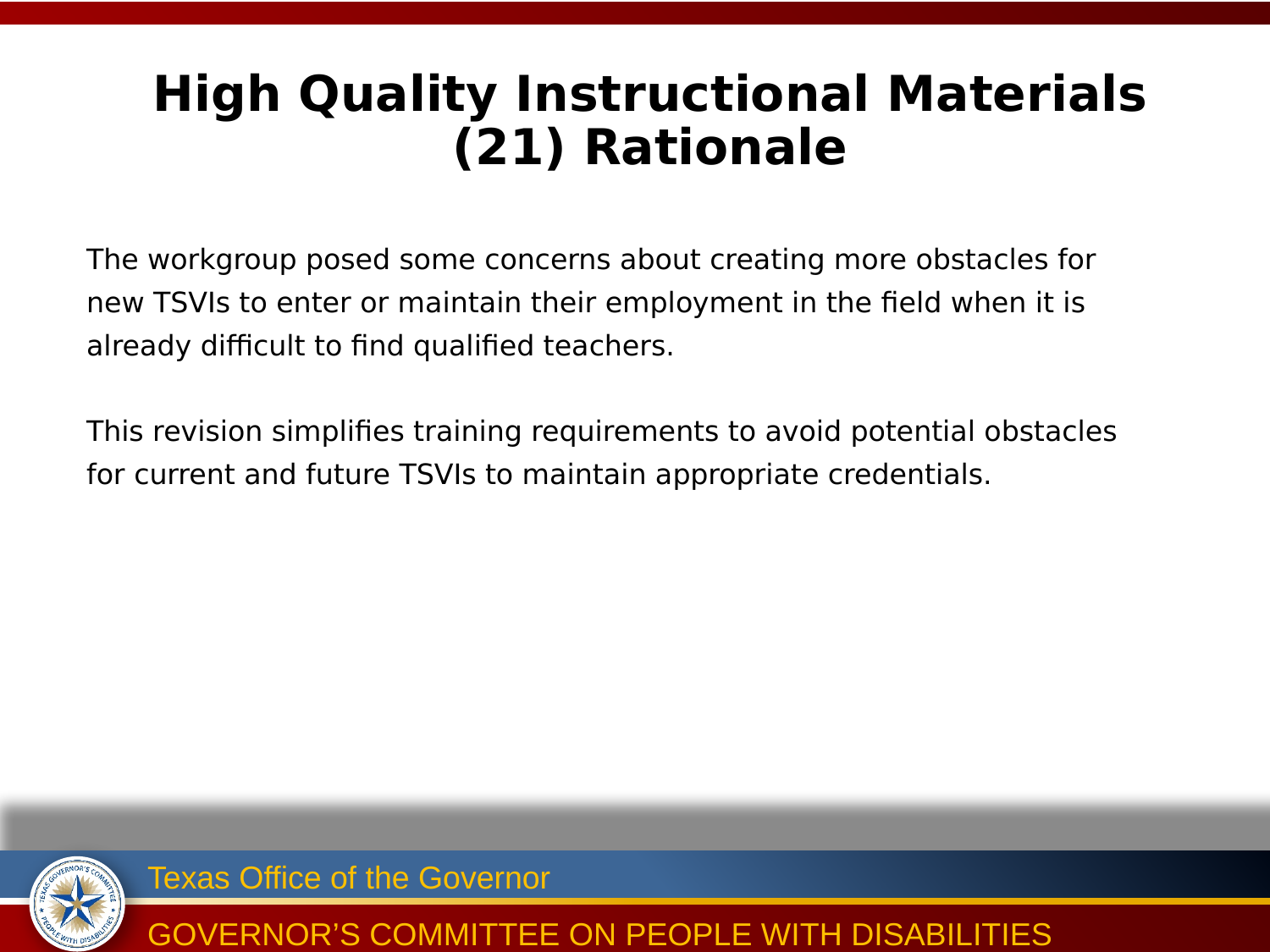

# High Quality Instructional Materials (21) Rationale
The workgroup posed some concerns about creating more obstacles for new TSVIs to enter or maintain their employment in the field when it is already difficult to find qualified teachers.

This revision simplifies training requirements to avoid potential obstacles for current and future TSVIs to maintain appropriate credentials.